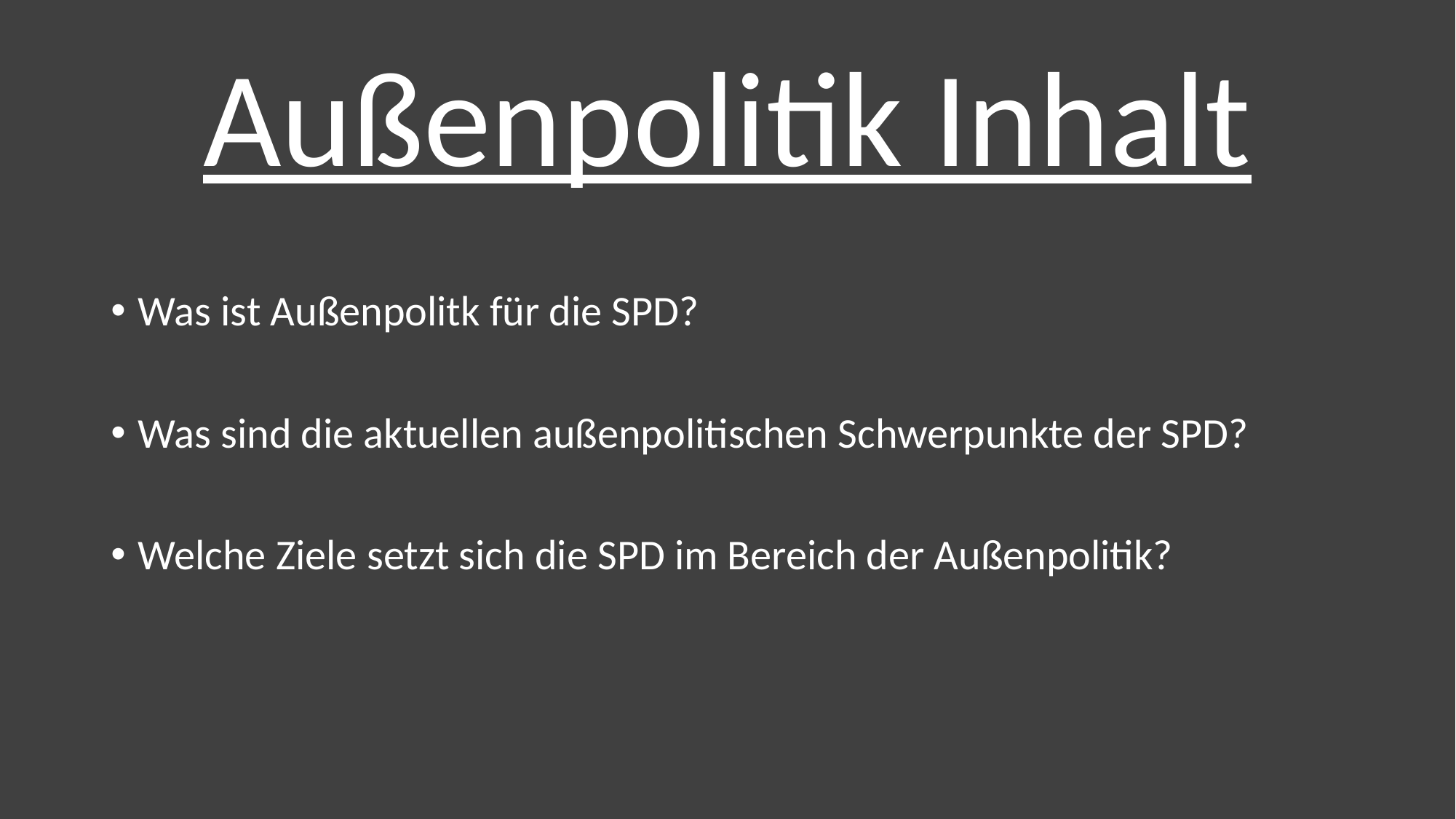

# Außenpolitik Inhalt

Was ist Außenpolitk für die SPD?

Was sind die aktuellen außenpolitischen Schwerpunkte der SPD?

Welche Ziele setzt sich die SPD im Bereich der Außenpolitik?